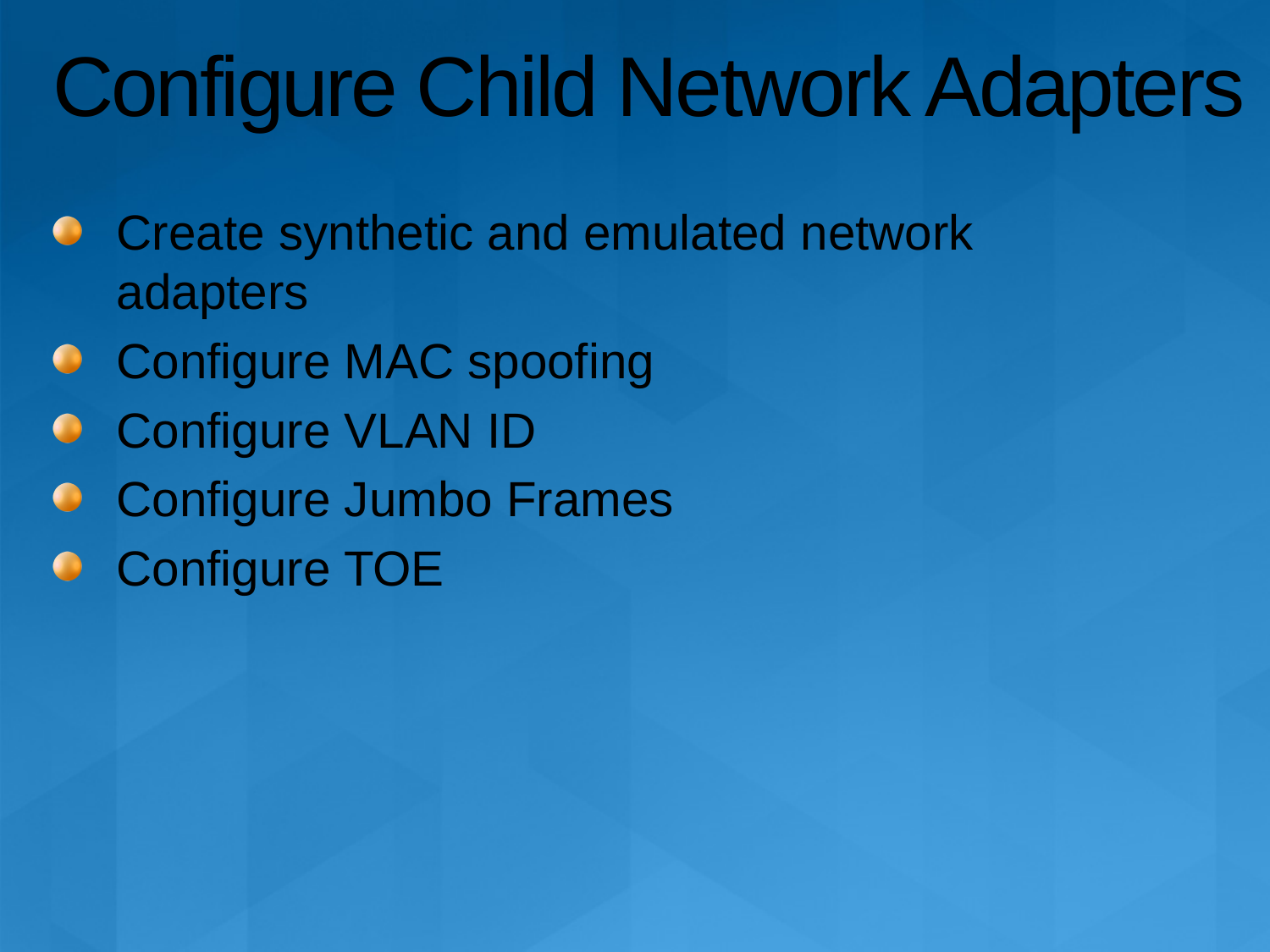

# Configure Child Network Adapters
Create synthetic and emulated network adapters
Configure MAC spoofing
Configure VLAN ID
Configure Jumbo Frames
Configure TOE